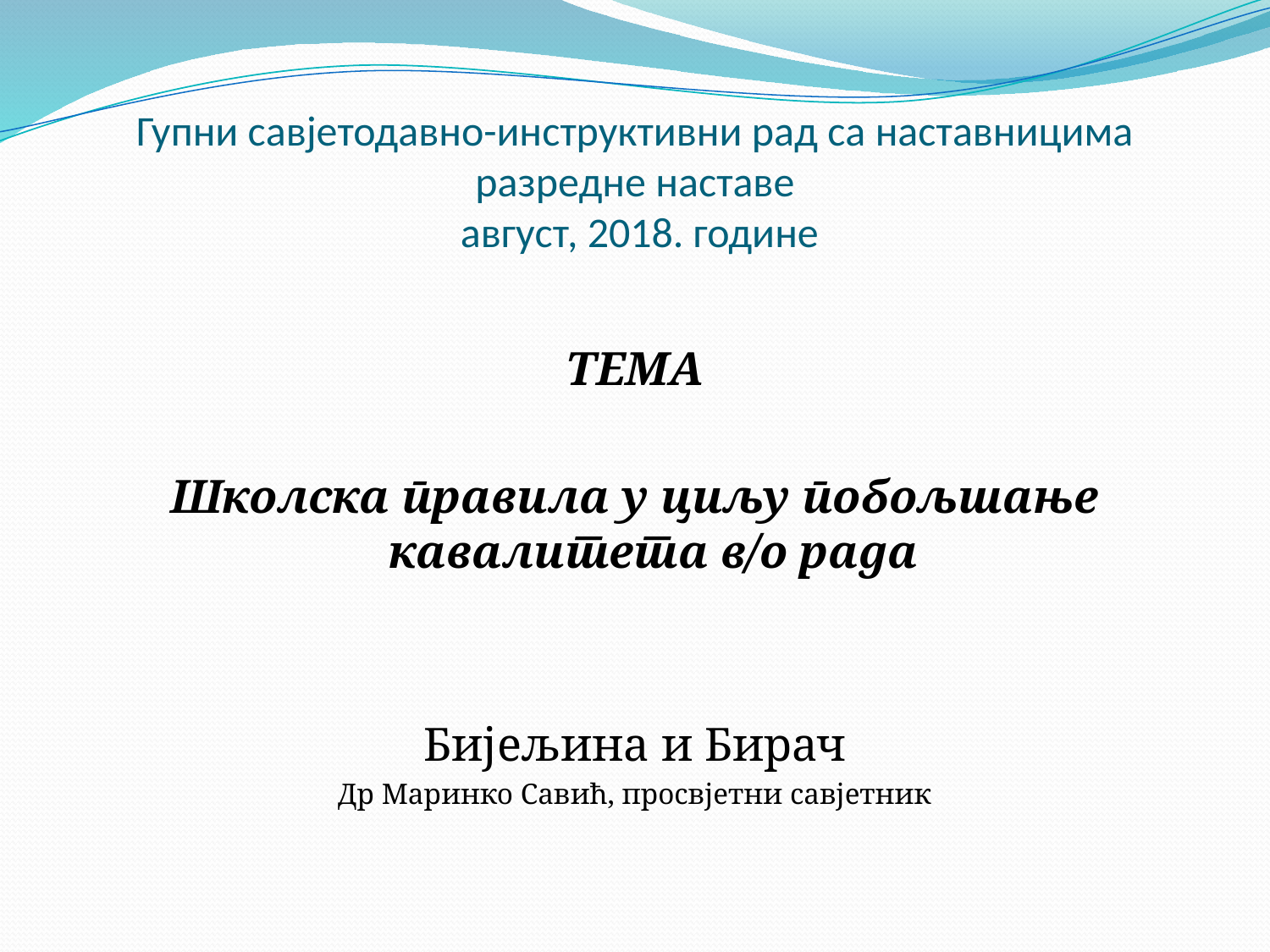

# Гупни савјетодавно-инструктивни рад са наставницима разредне наставе август, 2018. године

ТЕМА

Школска правила у циљу побољшање кавалитета в/о рада

Бијељина и Бирач
Др Маринко Савић, просвјетни савјетник